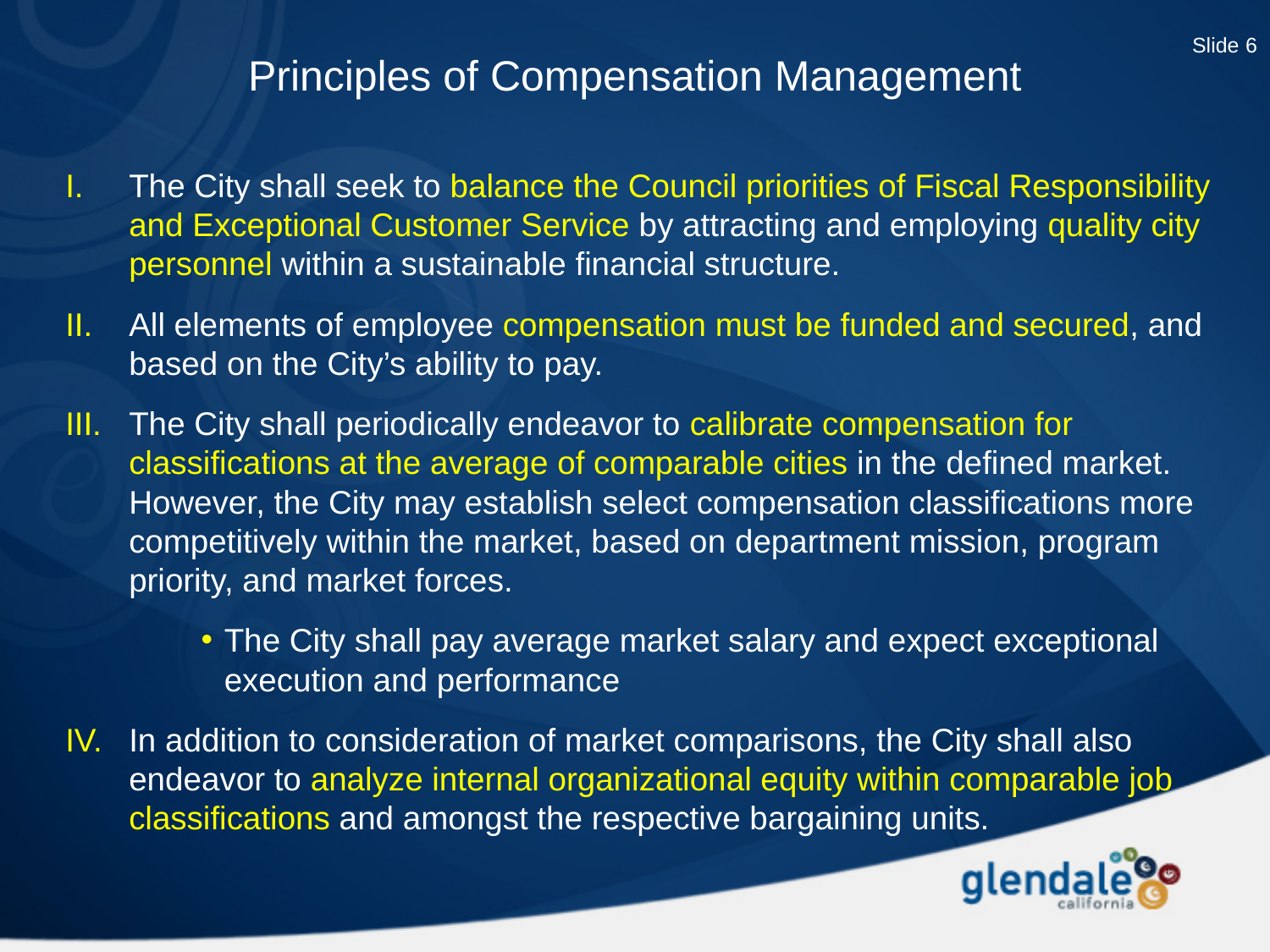

Slide 6
Principles of Compensation Management
The City shall seek to balance the Council priorities of Fiscal Responsibility and Exceptional Customer Service by attracting and employing quality city personnel within a sustainable financial structure.
All elements of employee compensation must be funded and secured, and based on the City’s ability to pay.
The City shall periodically endeavor to calibrate compensation for classifications at the average of comparable cities in the defined market.  However, the City may establish select compensation classifications more competitively within the market, based on department mission, program priority, and market forces.
The City shall pay average market salary and expect exceptional execution and performance
In addition to consideration of market comparisons, the City shall also endeavor to analyze internal organizational equity within comparable job classifications and amongst the respective bargaining units.